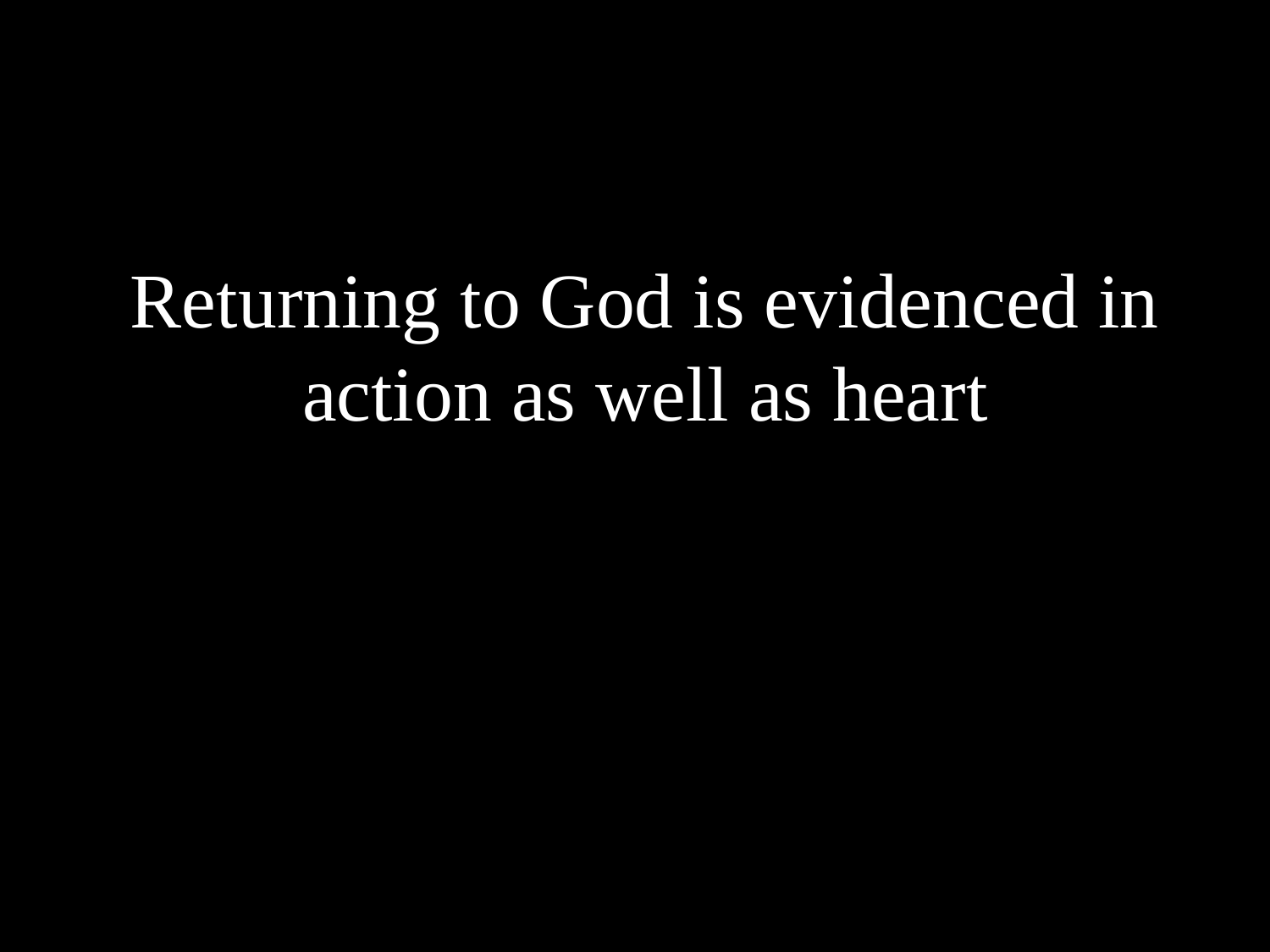

# Returning to God is evidenced in action as well as heart